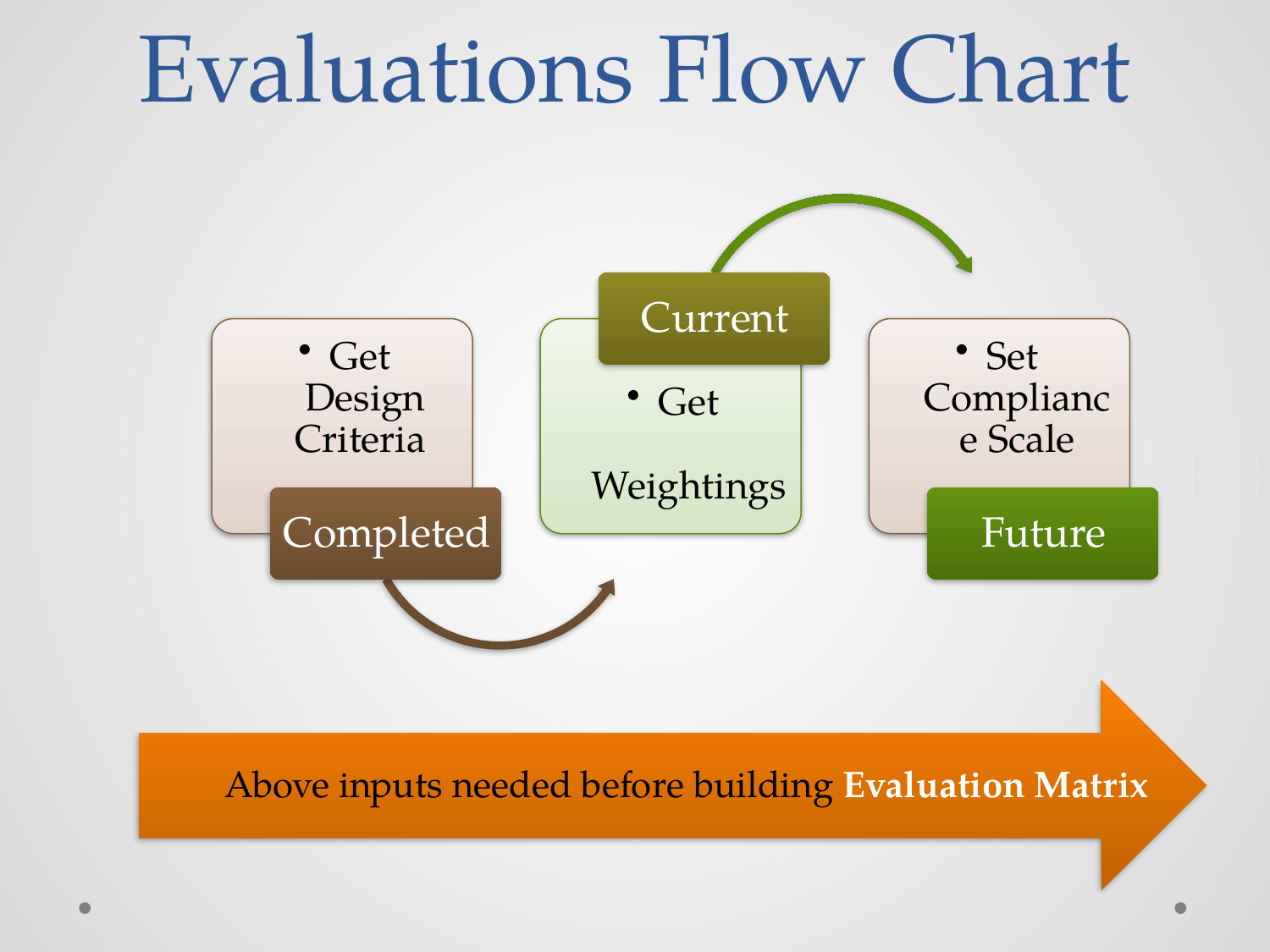

# Evaluations Flow Chart
Get
 Design Criteria
Completed
Get
 Weightings
Current
Set
Compliance Scale
Future
Above inputs needed before building Evaluation Matrix